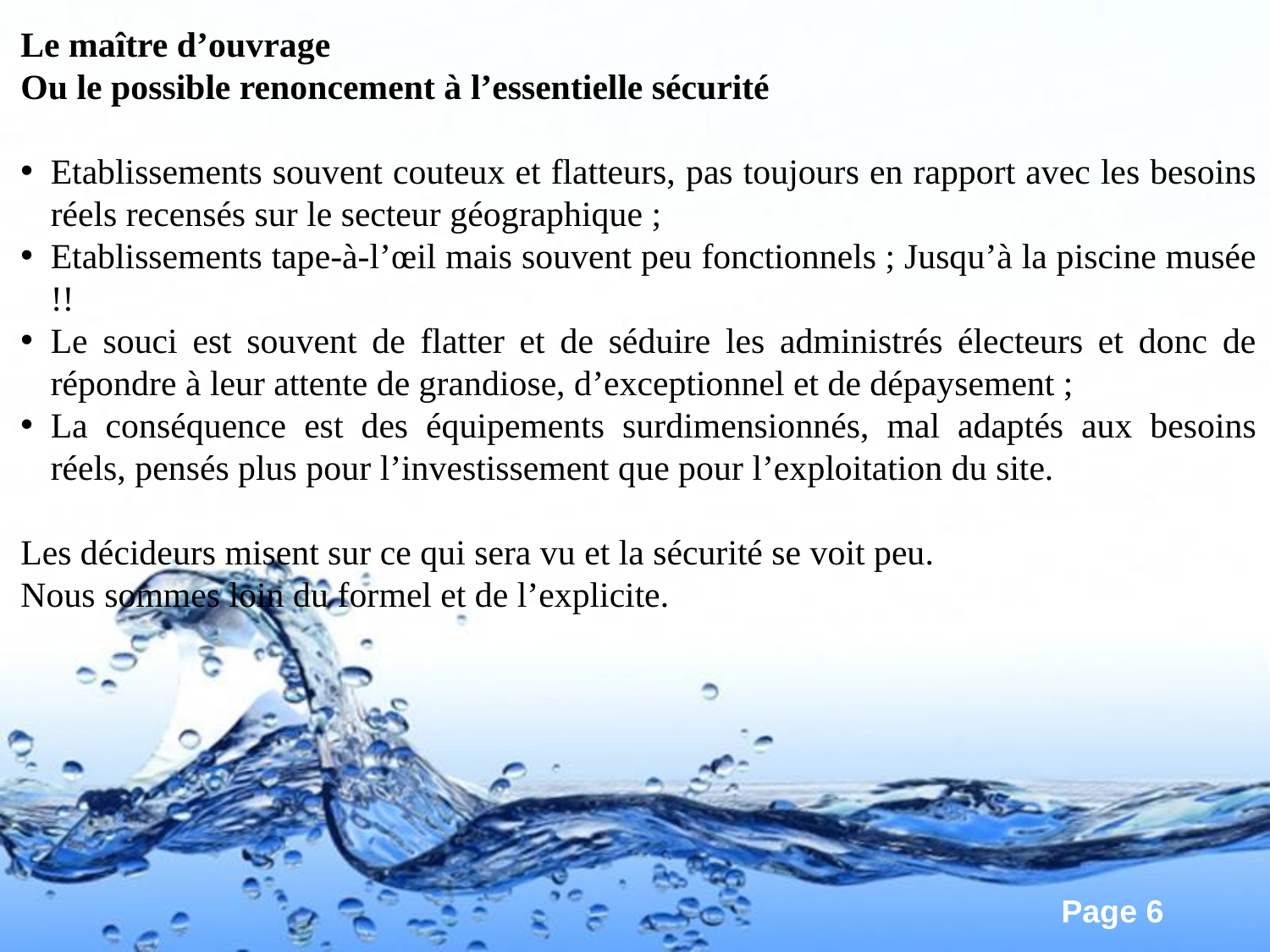

Le maître d’ouvrage
Ou le possible renoncement à l’essentielle sécurité

Etablissements souvent couteux et flatteurs, pas toujours en rapport avec les besoins réels recensés sur le secteur géographique ;
Etablissements tape-à-l’œil mais souvent peu fonctionnels ; Jusqu’à la piscine musée !!
Le souci est souvent de flatter et de séduire les administrés électeurs et donc de répondre à leur attente de grandiose, d’exceptionnel et de dépaysement ;
La conséquence est des équipements surdimensionnés, mal adaptés aux besoins réels, pensés plus pour l’investissement que pour l’exploitation du site.

Les décideurs misent sur ce qui sera vu et la sécurité se voit peu.
Nous sommes loin du formel et de l’explicite.